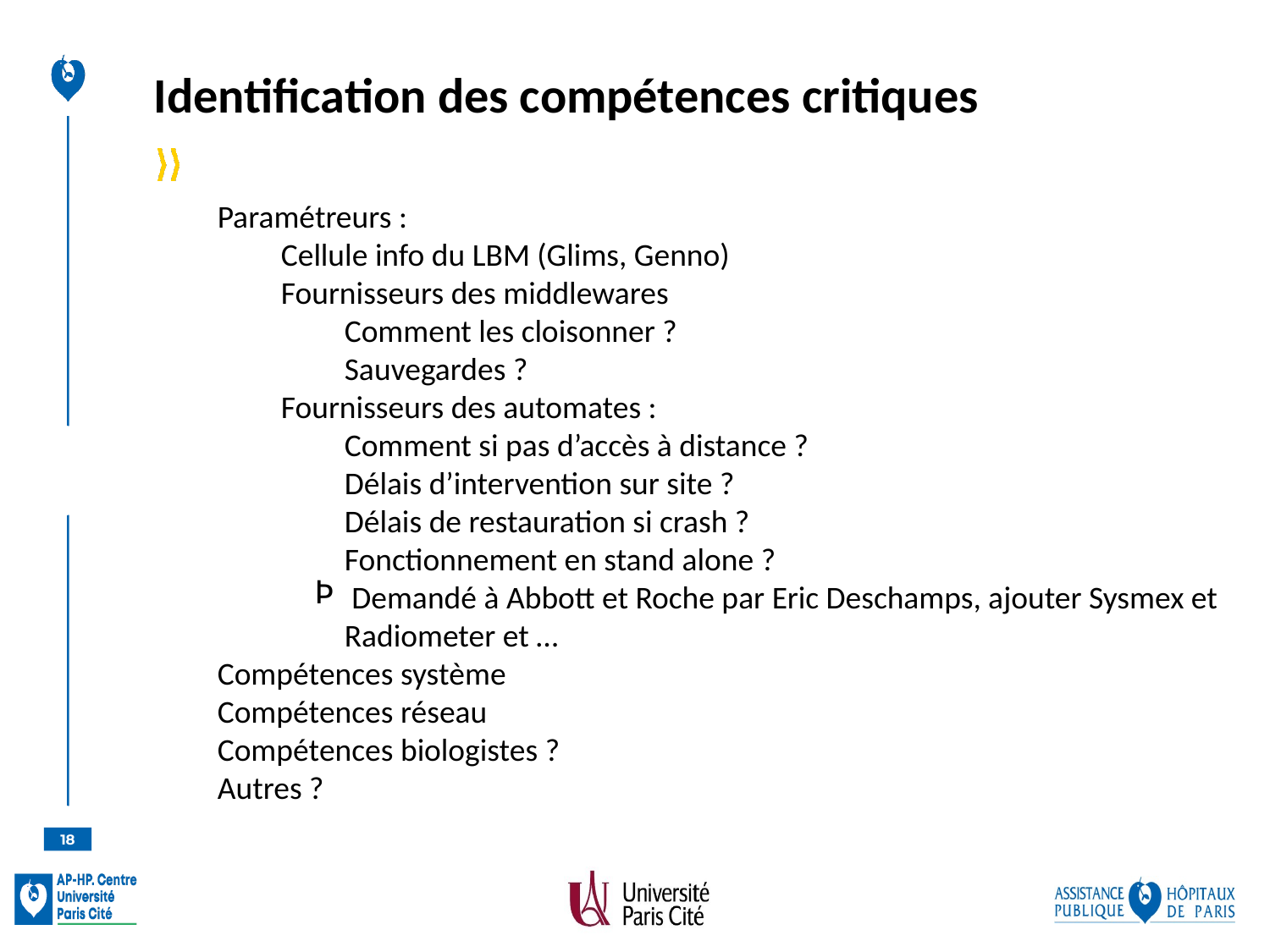

Identification des compétences critiques
#
Paramétreurs :
Cellule info du LBM (Glims, Genno)
Fournisseurs des middlewares
Comment les cloisonner ?
Sauvegardes ?
Fournisseurs des automates :
Comment si pas d’accès à distance ?
Délais d’intervention sur site ?
Délais de restauration si crash ?
Fonctionnement en stand alone ?
 Demandé à Abbott et Roche par Eric Deschamps, ajouter Sysmex et Radiometer et …
Compétences système
Compétences réseau
Compétences biologistes ?
Autres ?